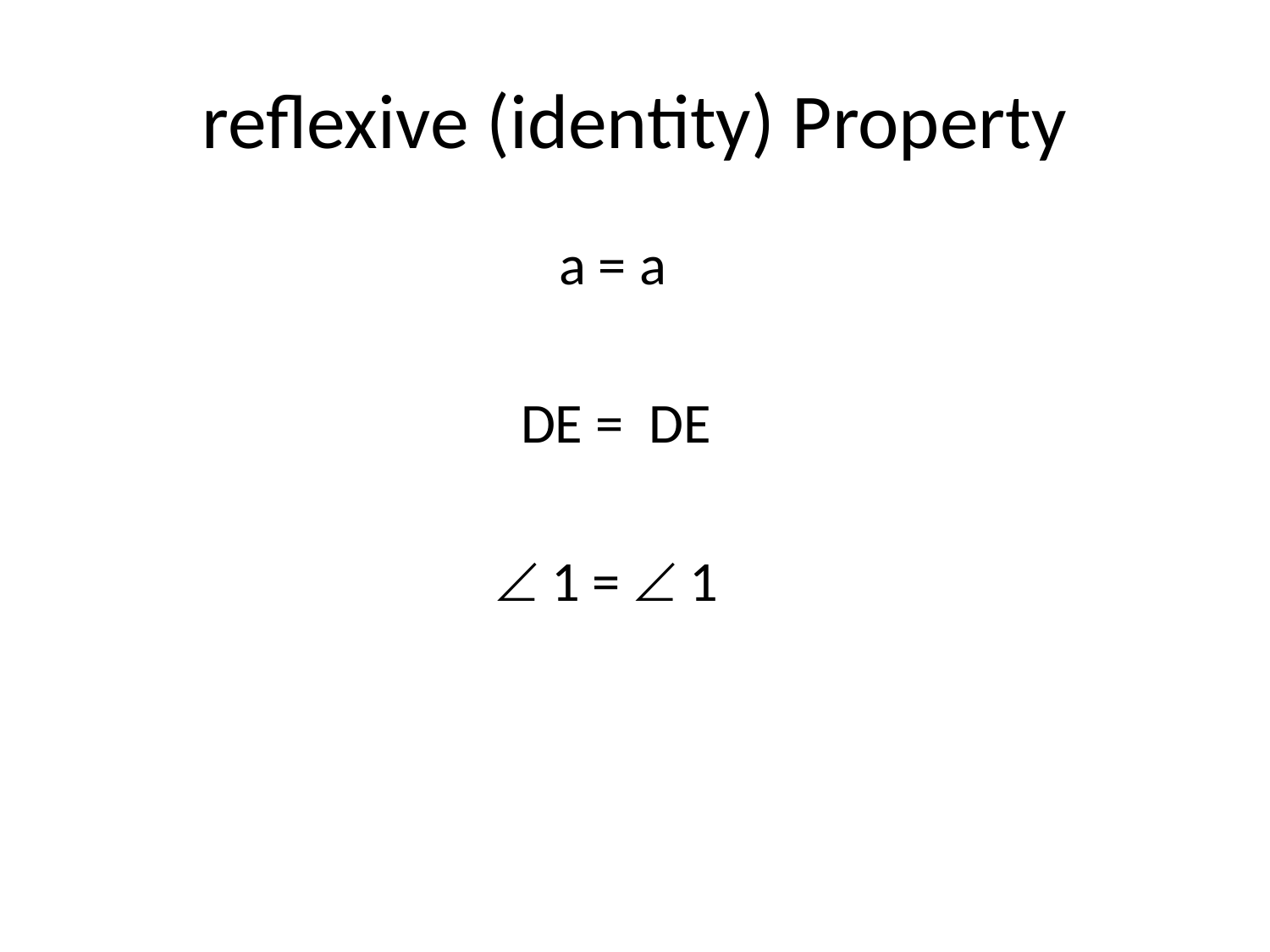

# reflexive (identity) Property
                                      a = a

                                   DE =  DE

                                 ∠ 1 = ∠ 1